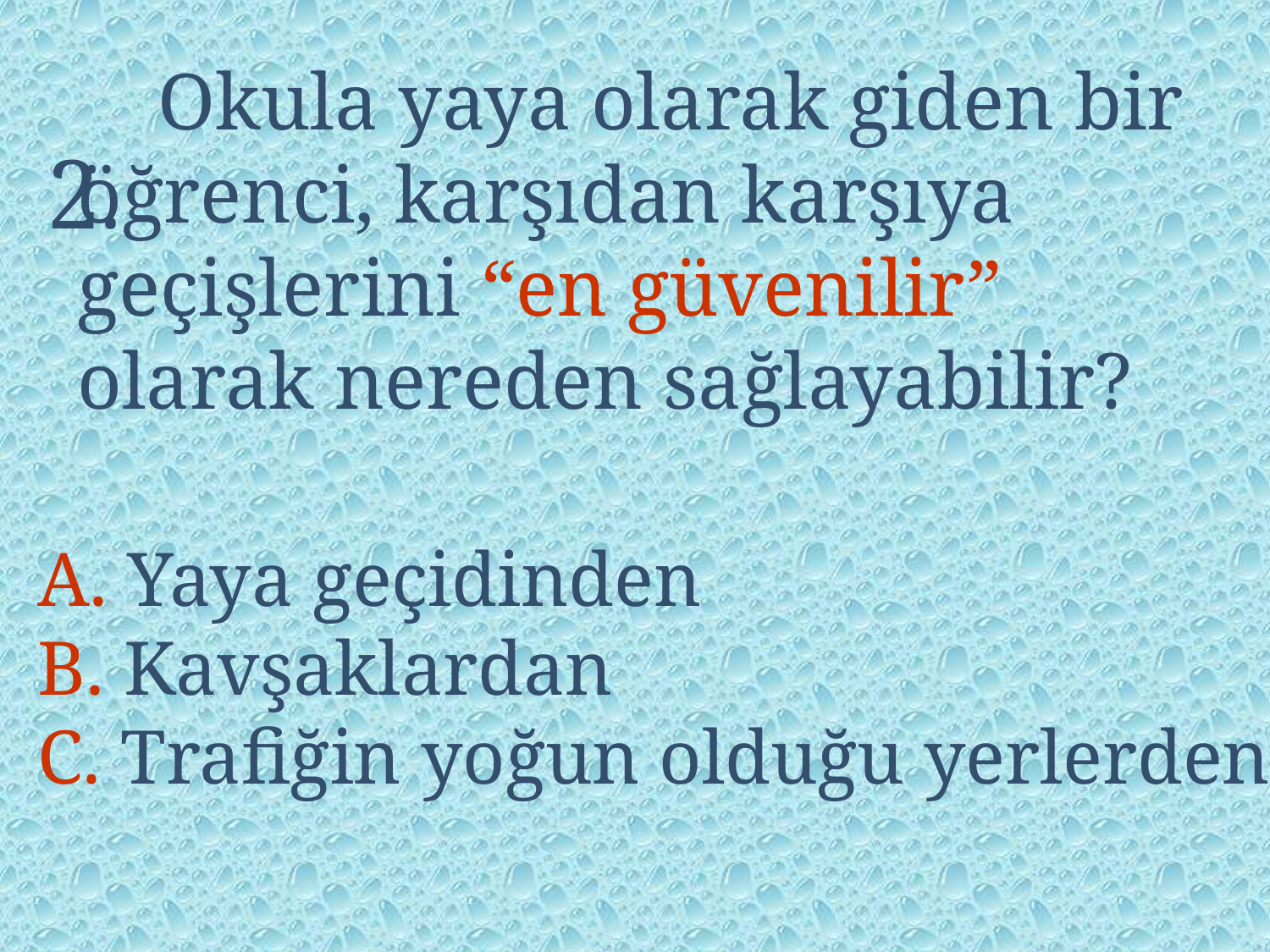

2.
    Okula yaya olarak giden bir öğrenci, karşıdan karşıya geçişlerini “en güvenilir” olarak nereden sağlayabilir?
A. Yaya geçidinden
B. Kavşaklardan
C. Trafiğin yoğun olduğu yerlerden